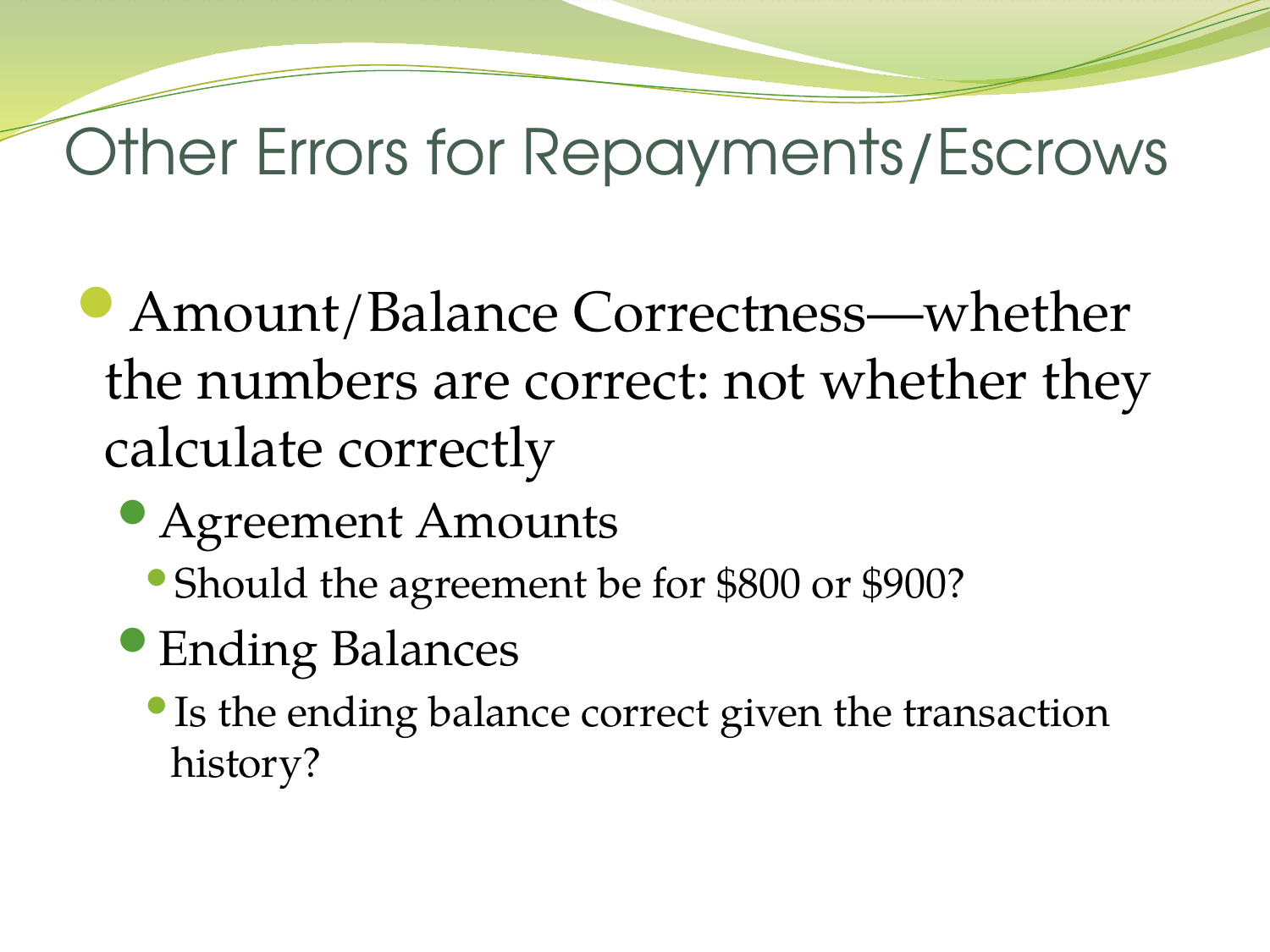

# Other Errors for Repayments/Escrows
Amount/Balance Correctness—whether the numbers are correct: not whether they calculate correctly
Agreement Amounts
Should the agreement be for $800 or $900?
Ending Balances
Is the ending balance correct given the transaction history?